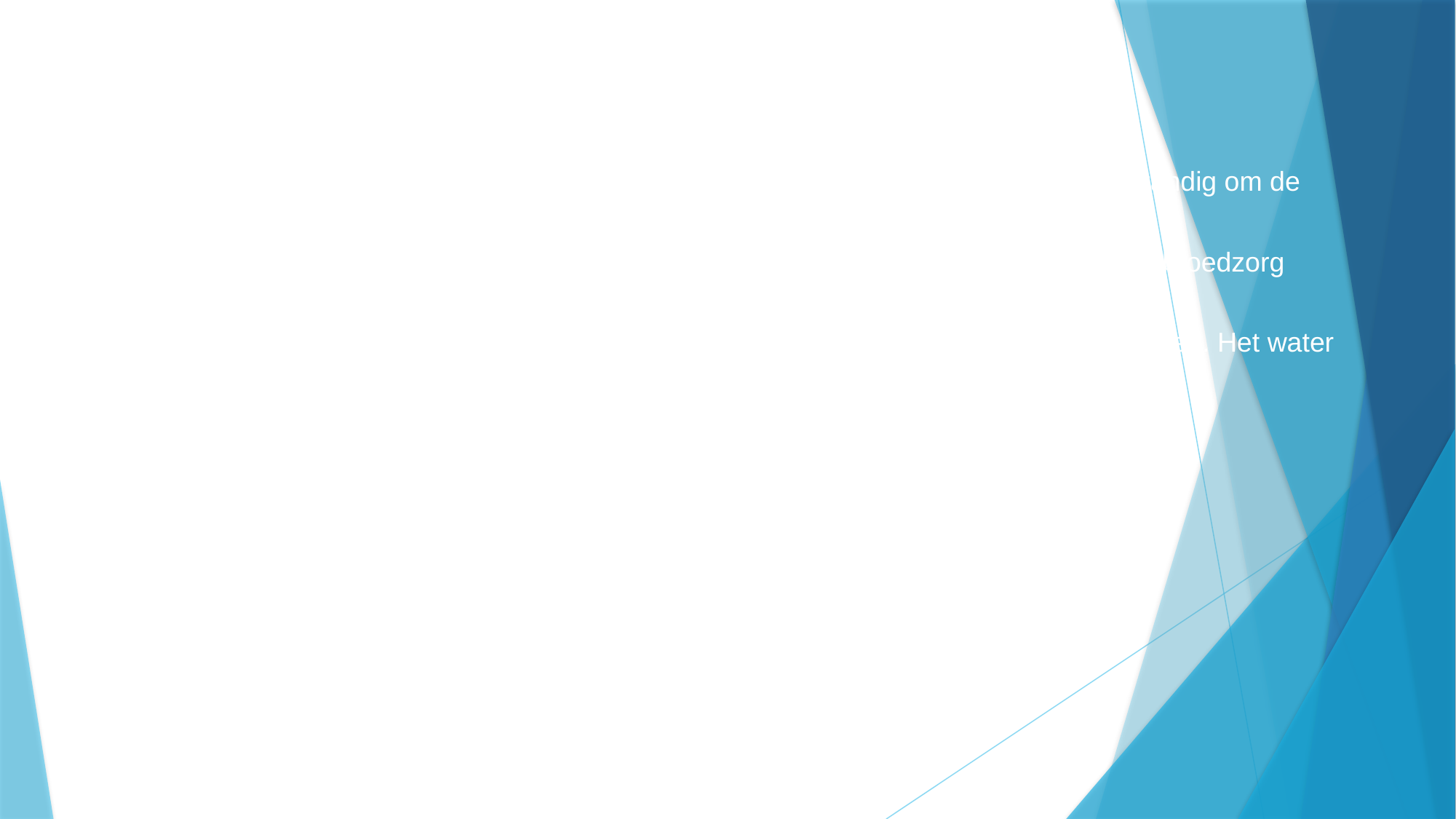

# Opfok van vissen
Broedzorg & opfokbak > Als de ouderdieren geen broedzorg kennen dan is het verstandig om de jonge vissen in een opfokbak te plaatsen.
Als de ouderdieren het wel kennen kun je de jonge vissen bij de ouders laten en als de broedzorg over is naar de opfokbak verplaatsen.
Om ze over te plaatsen gebruik je een bak met water uit de opfokbak om ze te verplaatsen. Het water is de opfokbak moet gelijk zijn aan het water uit de bak waar de ouderdieren in zitten.